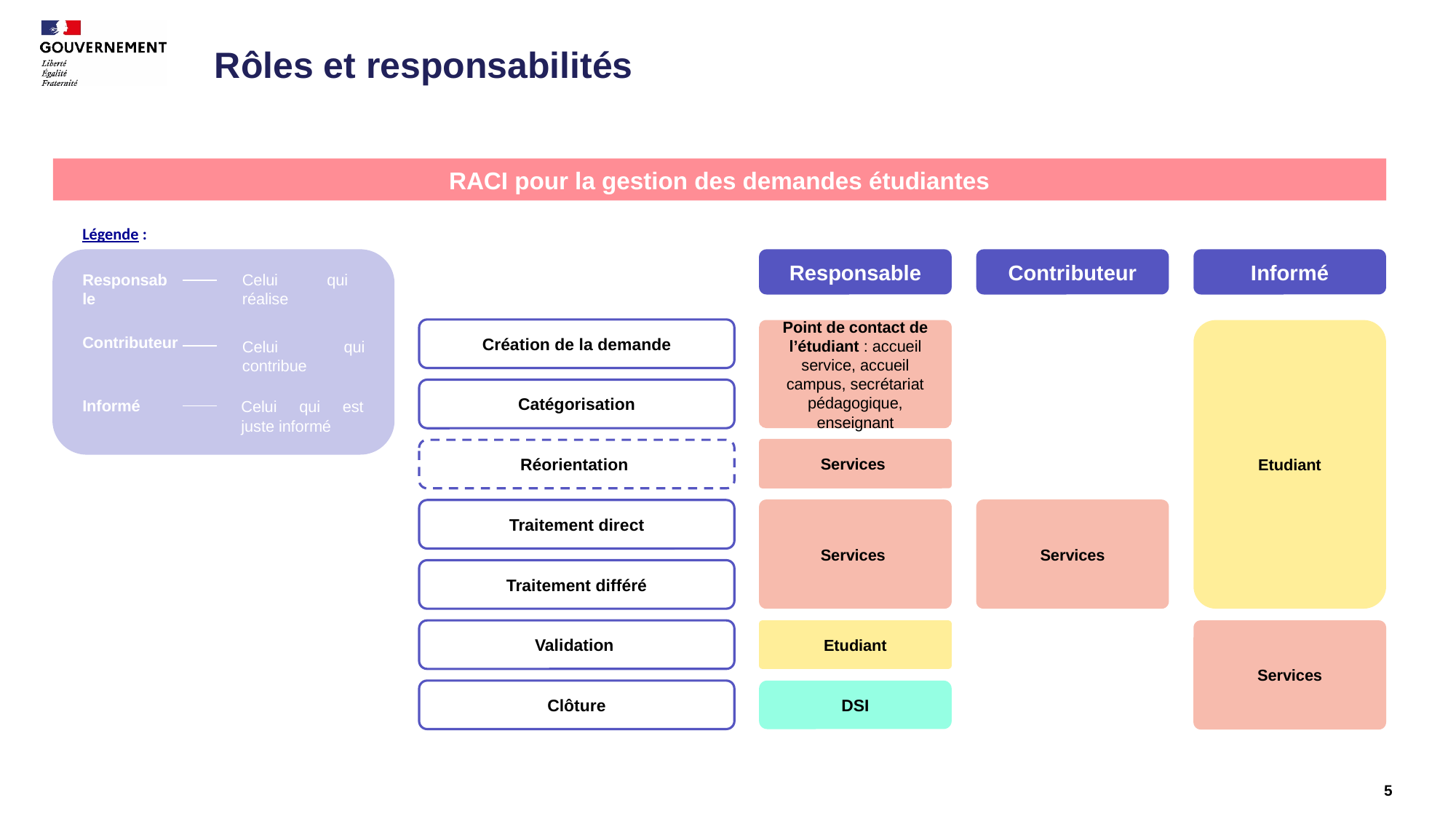

# Rôles et responsabilités
RACI pour la gestion des demandes étudiantes
Légende :

Responsable
Contributeur
Informé
Responsable
Celui qui réalise
Contributeur
Celui qui contribue
Informé
Celui qui est juste informé
Création de la demande
Etudiant
Point de contact de l’étudiant : accueil service, accueil campus, secrétariat pédagogique, enseignant
Catégorisation
Services
Réorientation
Services
Services
Traitement direct
Traitement différé
Validation
Services
Etudiant
Clôture
DSI
5